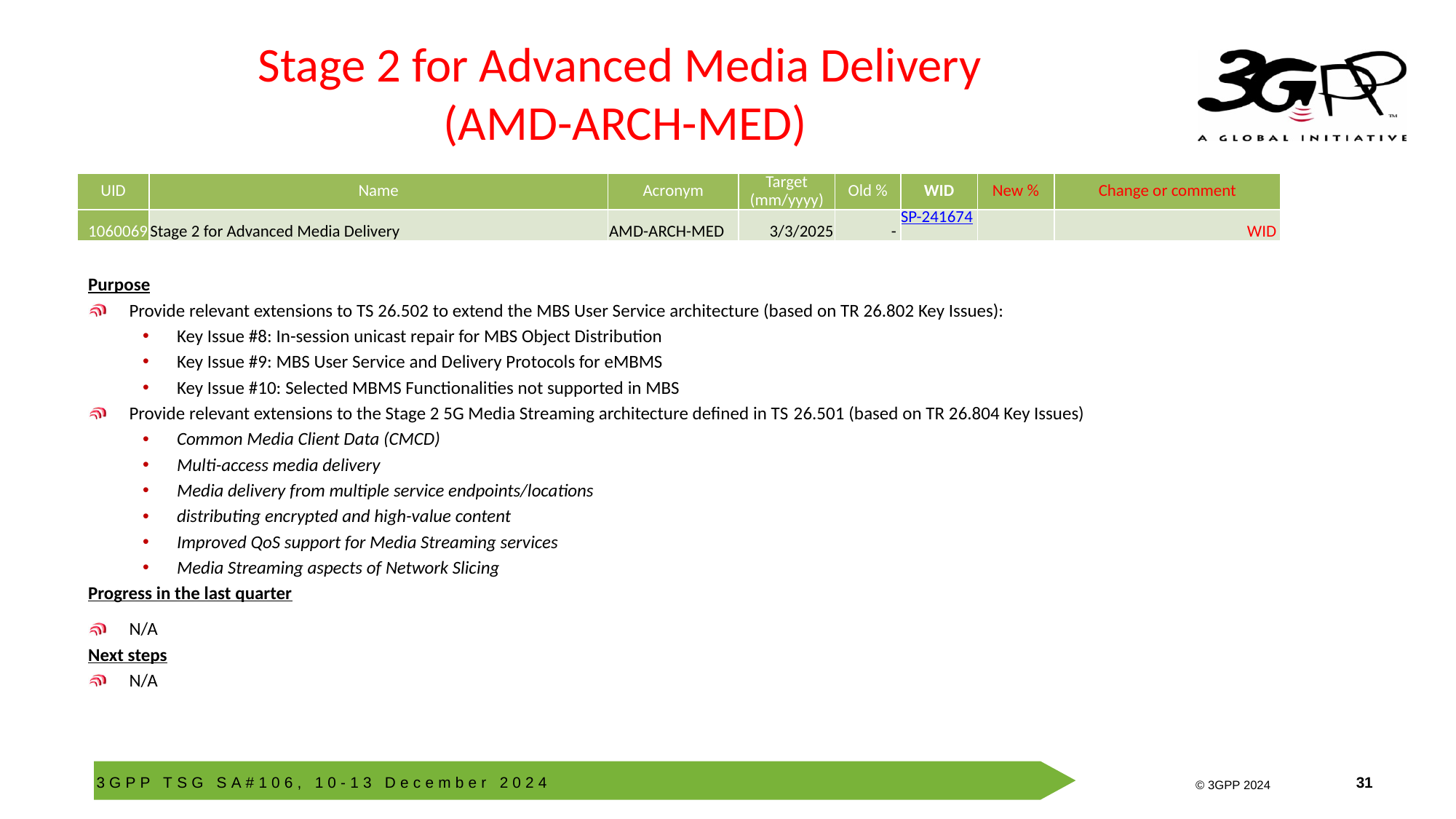

# Stage 2 for Advanced Media Delivery (AMD-ARCH-MED)
| UID | Name | Acronym | Target (mm/yyyy) | Old % | WID | New % | Change or comment |
| --- | --- | --- | --- | --- | --- | --- | --- |
| 1060069 | Stage 2 for Advanced Media Delivery | AMD-ARCH-MED | 3/3/2025 | - | SP-241674 |  | WID |
Purpose
Provide relevant extensions to TS 26.502 to extend the MBS User Service architecture (based on TR 26.802 Key Issues):
Key Issue #8: In-session unicast repair for MBS Object Distribution
Key Issue #9: MBS User Service and Delivery Protocols for eMBMS
Key Issue #10: Selected MBMS Functionalities not supported in MBS
Provide relevant extensions to the Stage 2 5G Media Streaming architecture defined in TS 26.501 (based on TR 26.804 Key Issues)
Common Media Client Data (CMCD)
Multi-access media delivery
Media delivery from multiple service endpoints/locations
distributing encrypted and high-value content
Improved QoS support for Media Streaming services
Media Streaming aspects of Network Slicing
Progress in the last quarter
N/A
Next steps
N/A